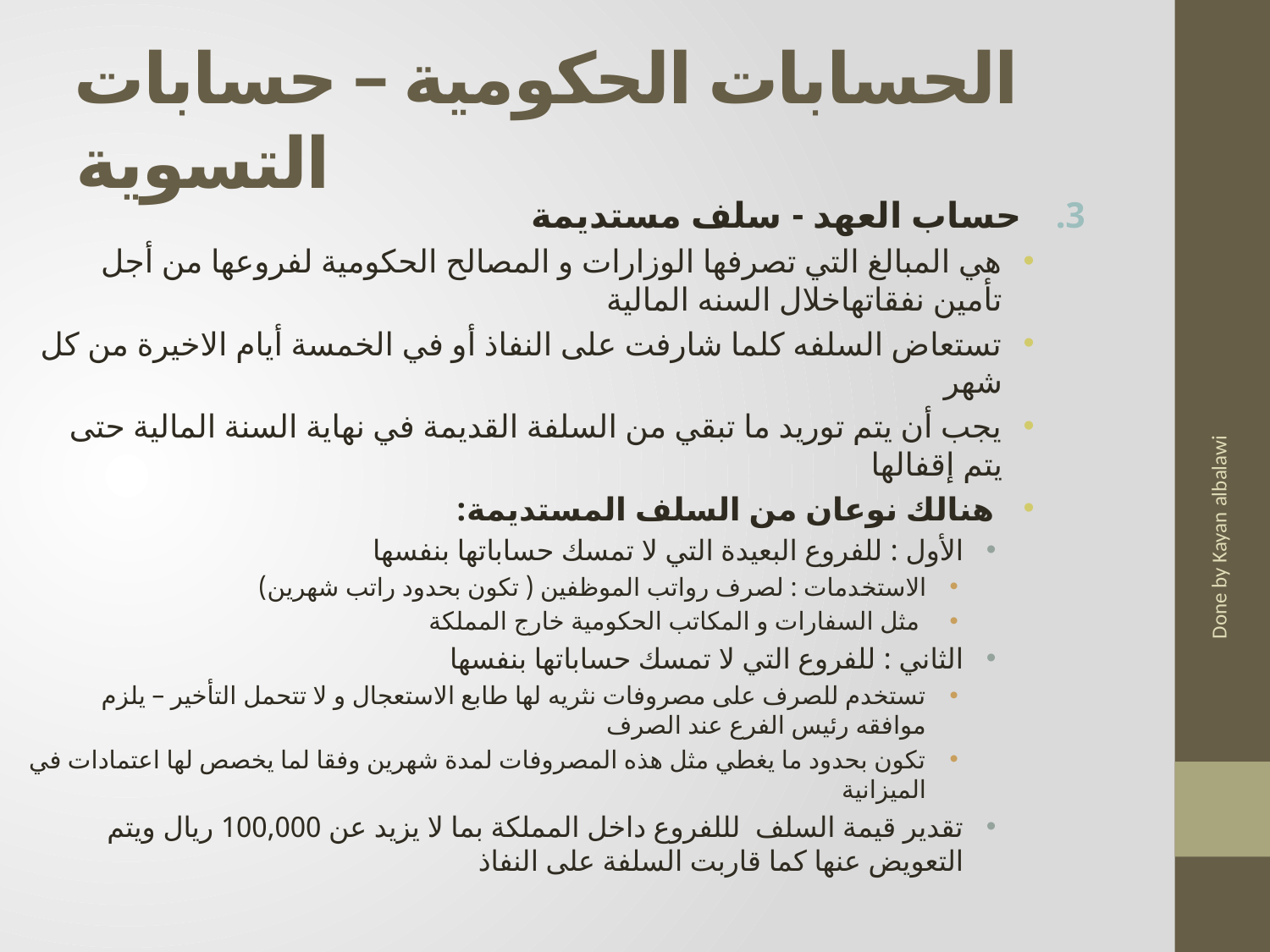

# الحسابات الحكومية – حسابات التسوية
حساب العهد - سلف مستديمة
هي المبالغ التي تصرفها الوزارات و المصالح الحكومية لفروعها من أجل تأمين نفقاتهاخلال السنه المالية
تستعاض السلفه كلما شارفت على النفاذ أو في الخمسة أيام الاخيرة من كل شهر
يجب أن يتم توريد ما تبقي من السلفة القديمة في نهاية السنة المالية حتى يتم إقفالها
 هنالك نوعان من السلف المستديمة:
الأول : للفروع البعيدة التي لا تمسك حساباتها بنفسها
الاستخدمات : لصرف رواتب الموظفين ( تكون بحدود راتب شهرين)
 مثل السفارات و المكاتب الحكومية خارج المملكة
الثاني : للفروع التي لا تمسك حساباتها بنفسها
تستخدم للصرف على مصروفات نثريه لها طابع الاستعجال و لا تتحمل التأخير – يلزم موافقه رئيس الفرع عند الصرف
تكون بحدود ما يغطي مثل هذه المصروفات لمدة شهرين وفقا لما يخصص لها اعتمادات في الميزانية
تقدير قيمة السلف  لللفروع داخل المملكة بما لا يزيد عن 100,000 ريال ويتم التعويض عنها كما قاربت السلفة على النفاذ
Done by Kayan albalawi